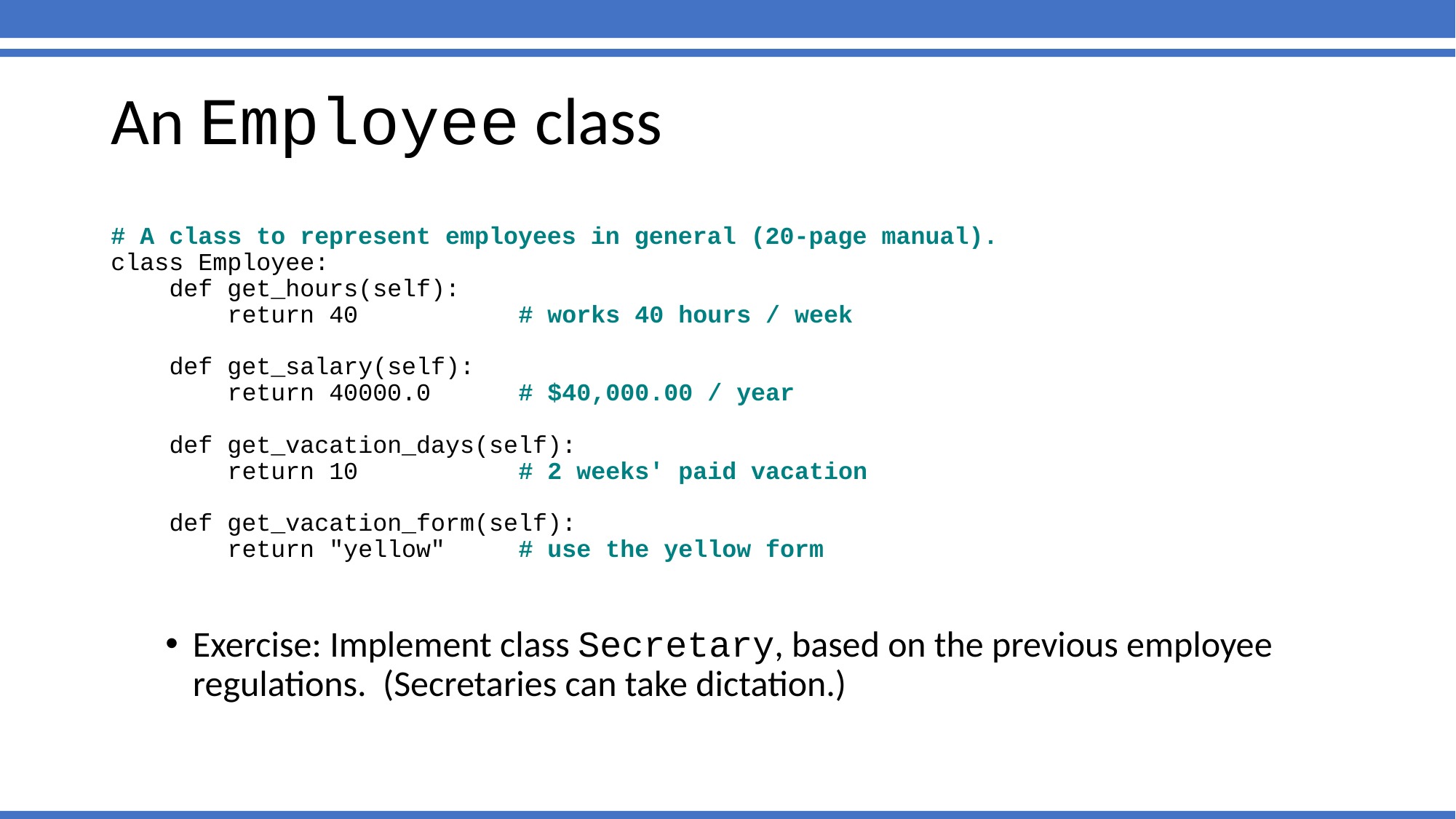

An Employee class
# A class to represent employees in general (20-page manual).
class Employee:
    def get_hours(self):
        return 40           # works 40 hours / week

    def get_salary(self):
        return 40000.0      # $40,000.00 / year

    def get_vacation_days(self):
        return 10           # 2 weeks' paid vacation

    def get_vacation_form(self):
        return "yellow"     # use the yellow form

Exercise: Implement class Secretary, based on the previous employee regulations.  (Secretaries can take dictation.)